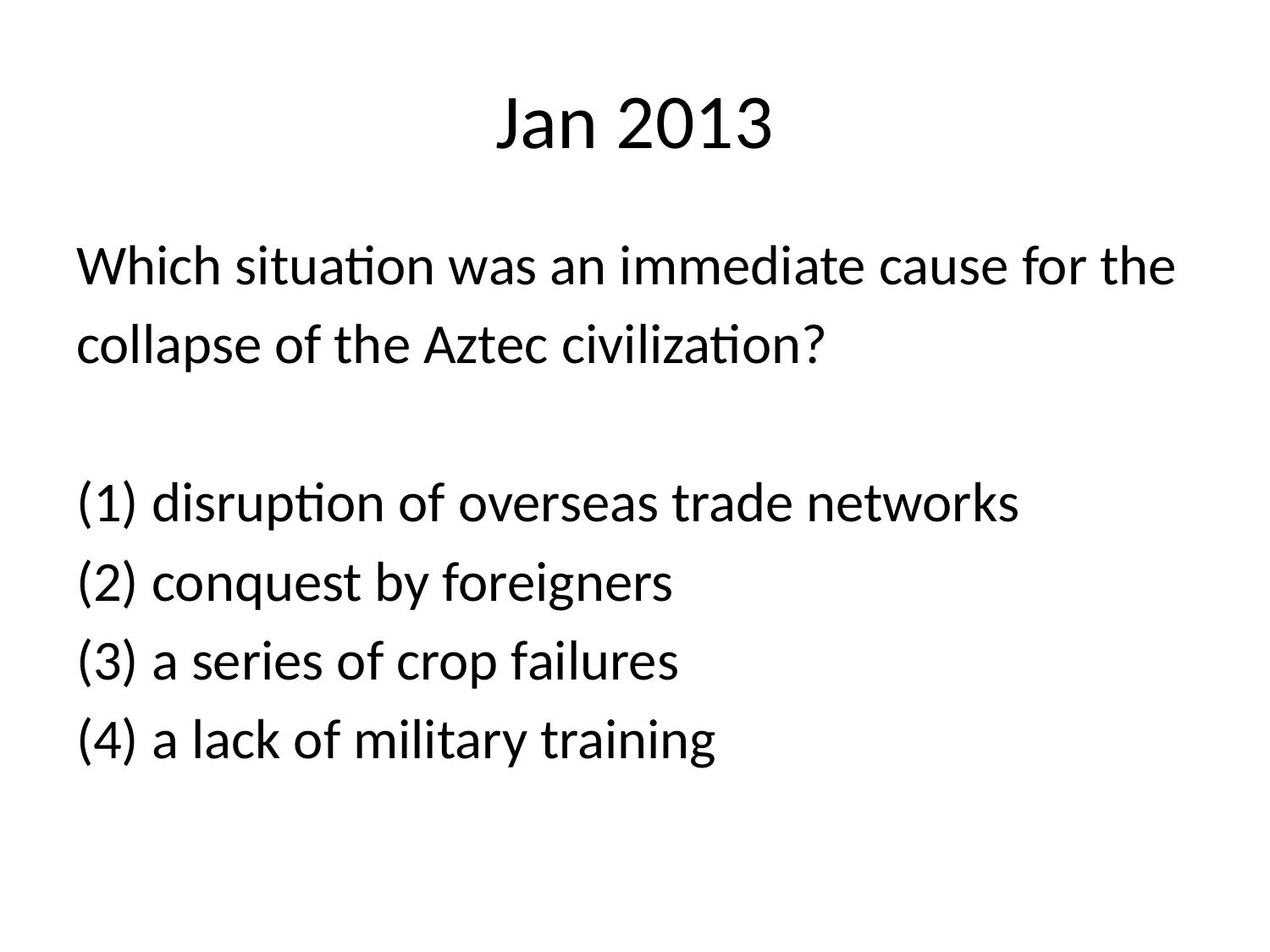

# Jan 2013
Which situation was an immediate cause for the
collapse of the Aztec civilization?

(1) disruption of overseas trade networks
(2) conquest by foreigners
(3) a series of crop failures
(4) a lack of military training